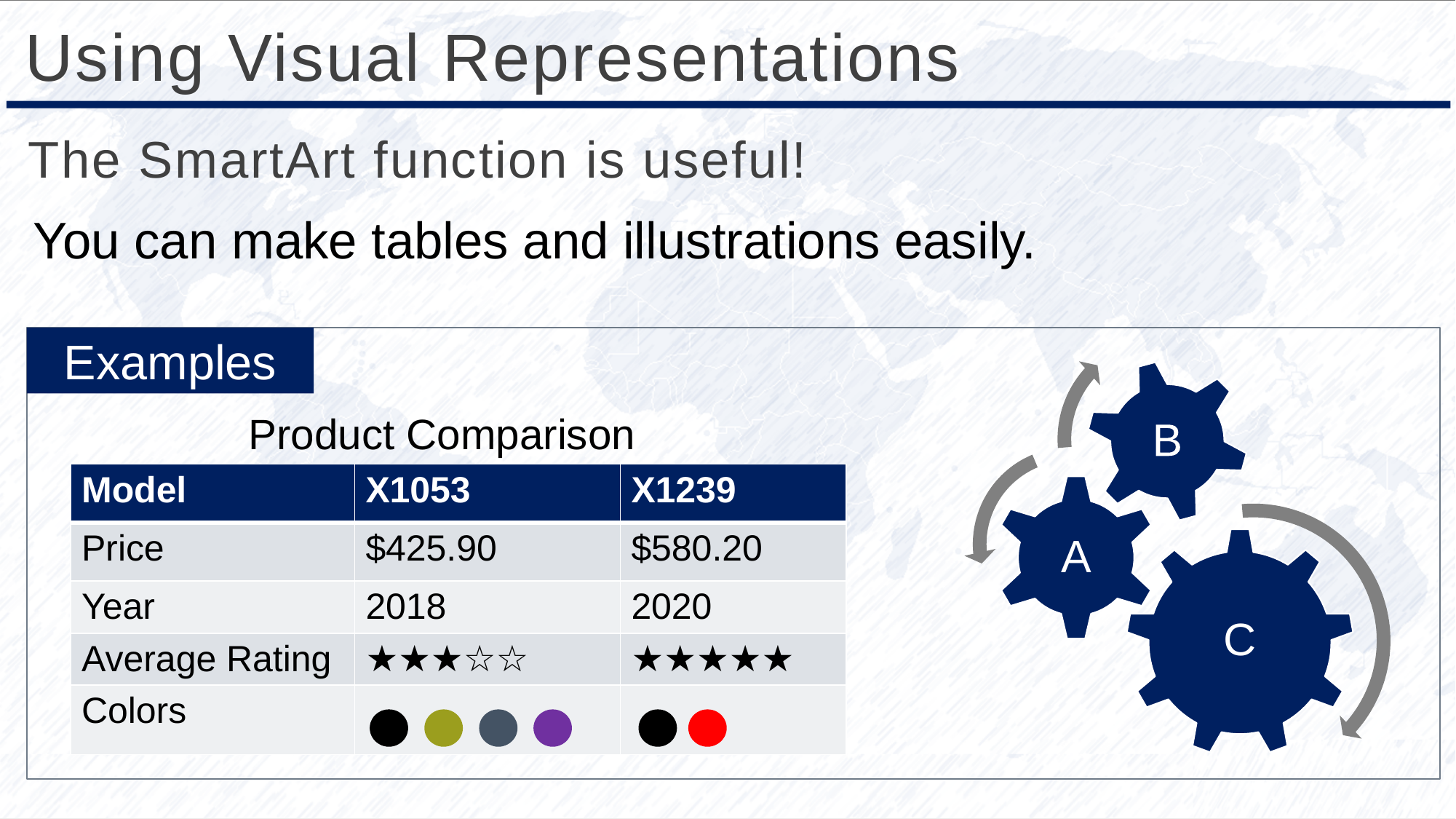

Using Visual Representations
# The SmartArt function is useful!
You can make tables and illustrations easily.

Examples
C
A
B
Product Comparison
| Model | X1053 | X1239 |
| --- | --- | --- |
| Price | $425.90 | $580.20 |
| Year | 2018 | 2020 |
| Average Rating | ★★★☆☆ | ★★★★★ |
| Colors |  |  |